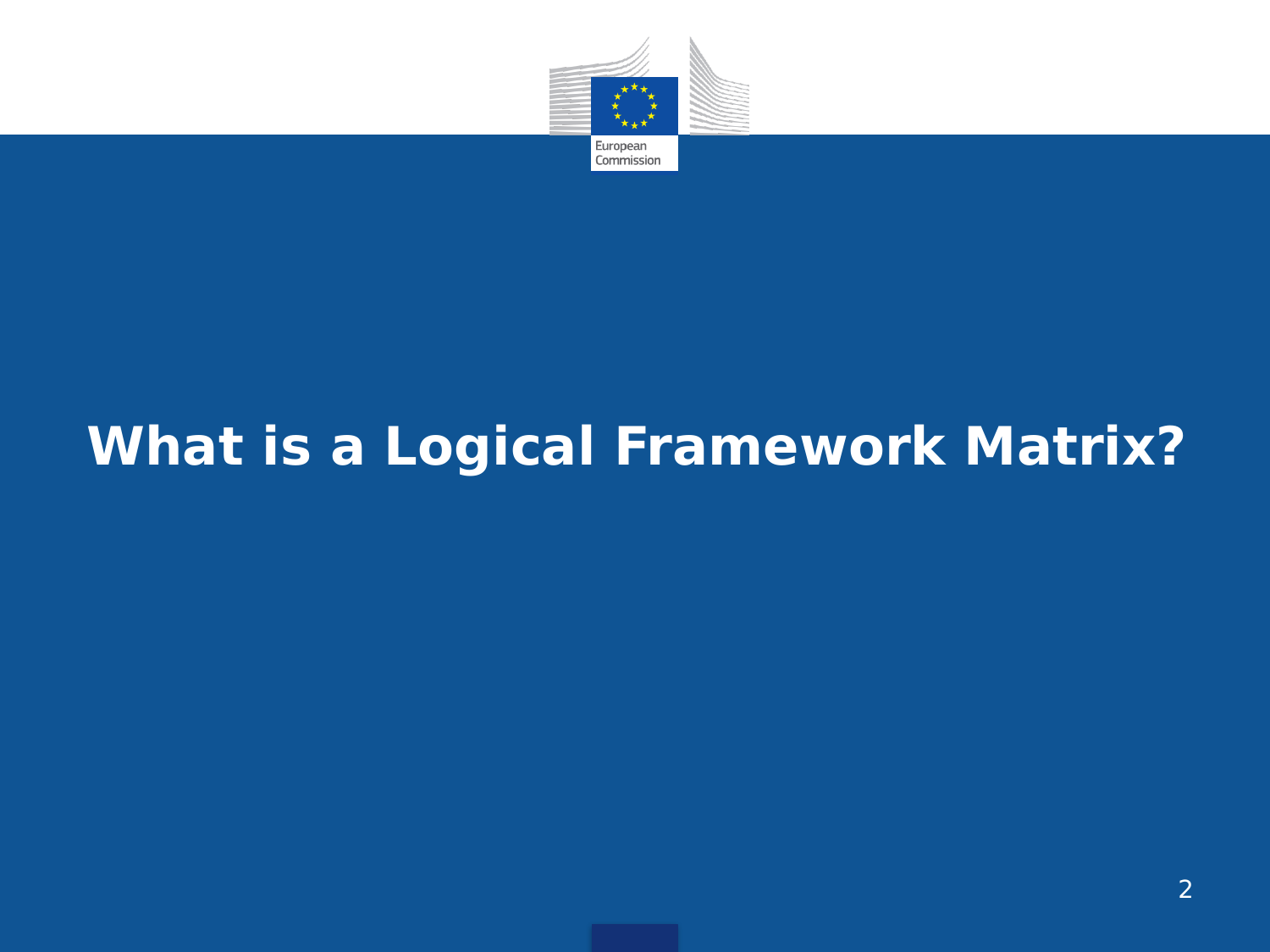

What is a Logical Framework Matrix?
2